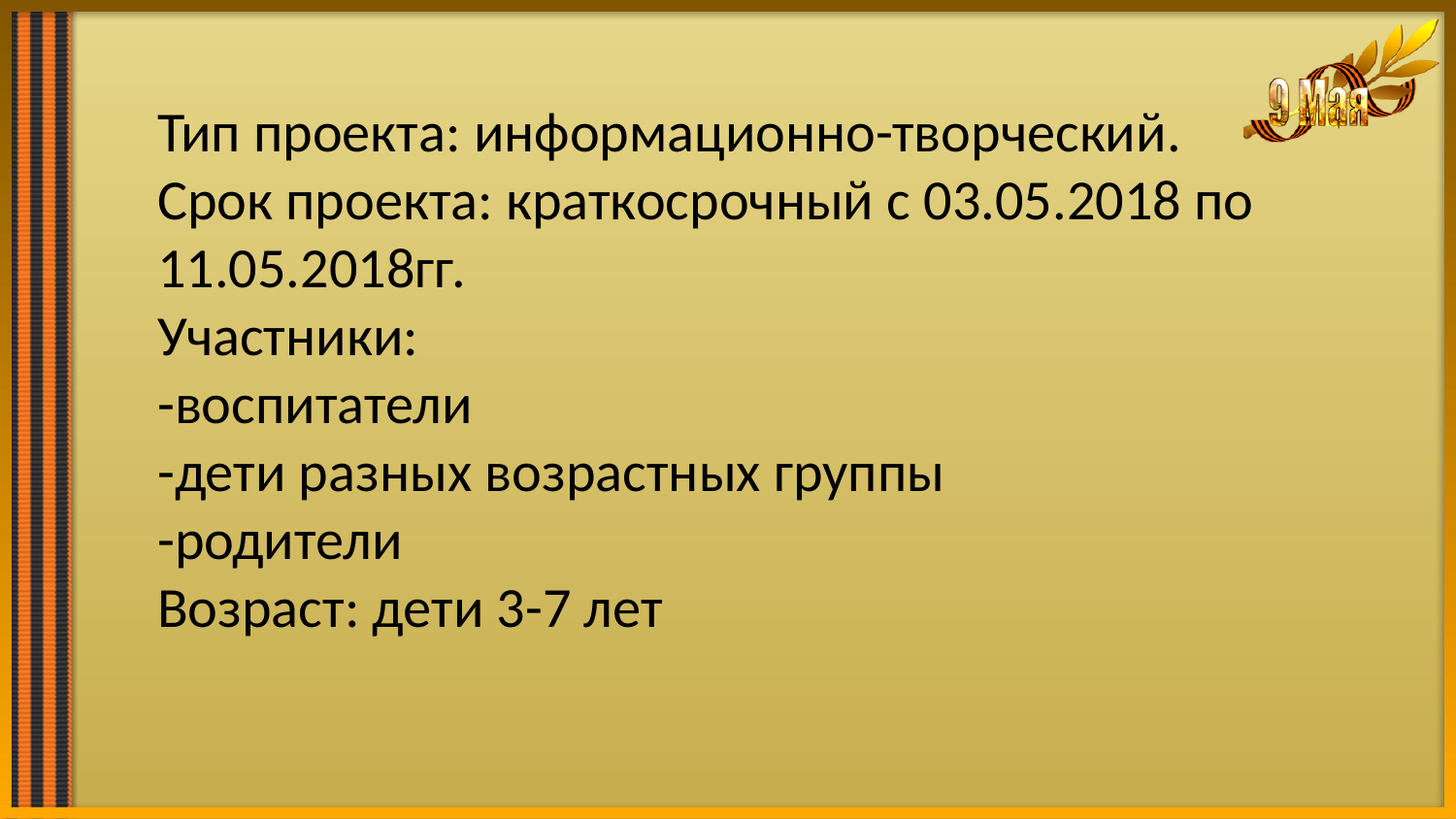

Тип проекта: информационно-творческий.
Срок проекта: краткосрочный с 03.05.2018 по 11.05.2018гг.
Участники:
-воспитатели
-дети разных возрастных группы
-родители
Возраст: дети 3-7 лет